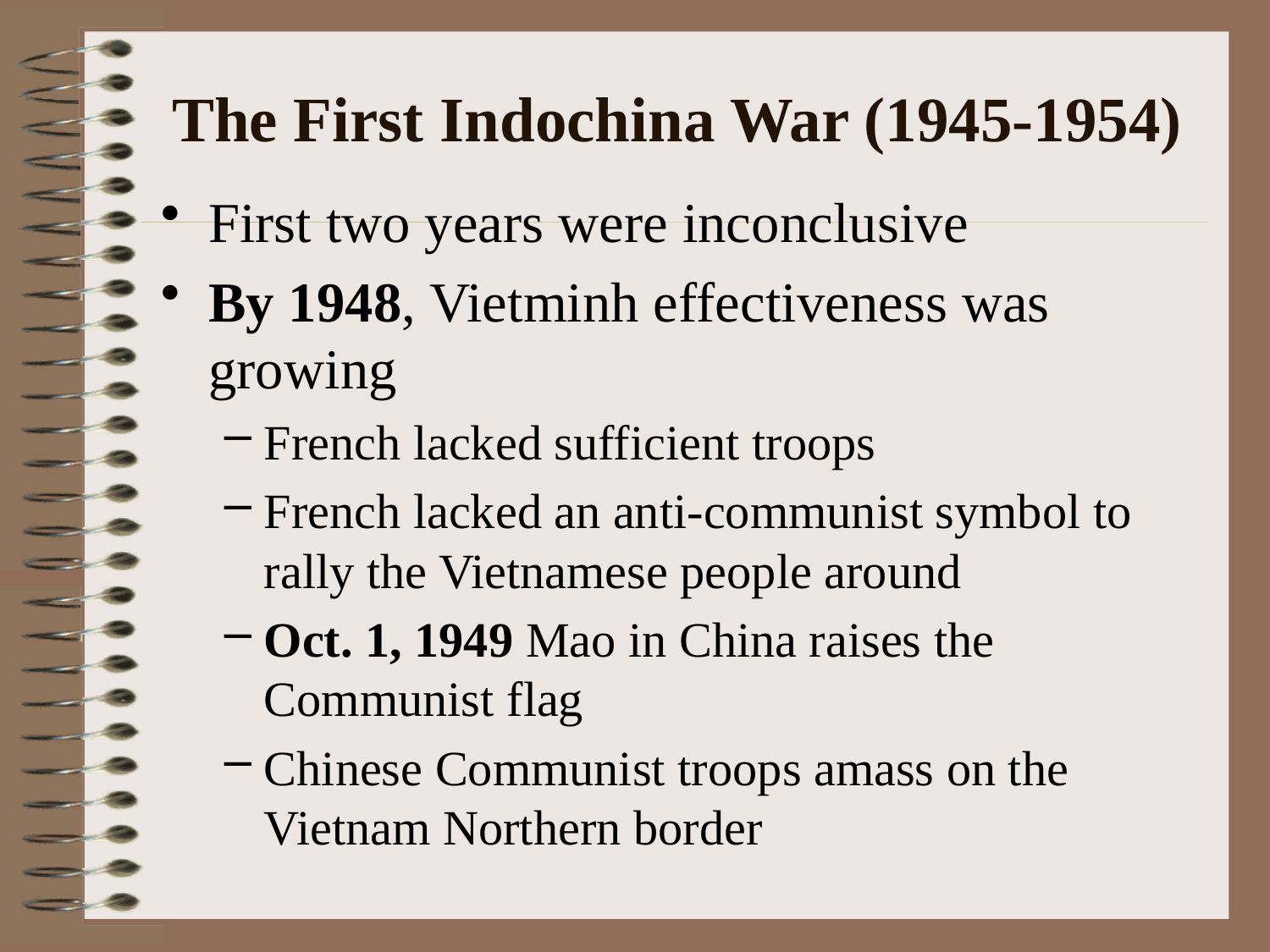

# The First Indochina War (1945-1954)
First two years were inconclusive
By 1948, Vietminh effectiveness was growing
French lacked sufficient troops
French lacked an anti-communist symbol to rally the Vietnamese people around
Oct. 1, 1949 Mao in China raises the Communist flag
Chinese Communist troops amass on the Vietnam Northern border